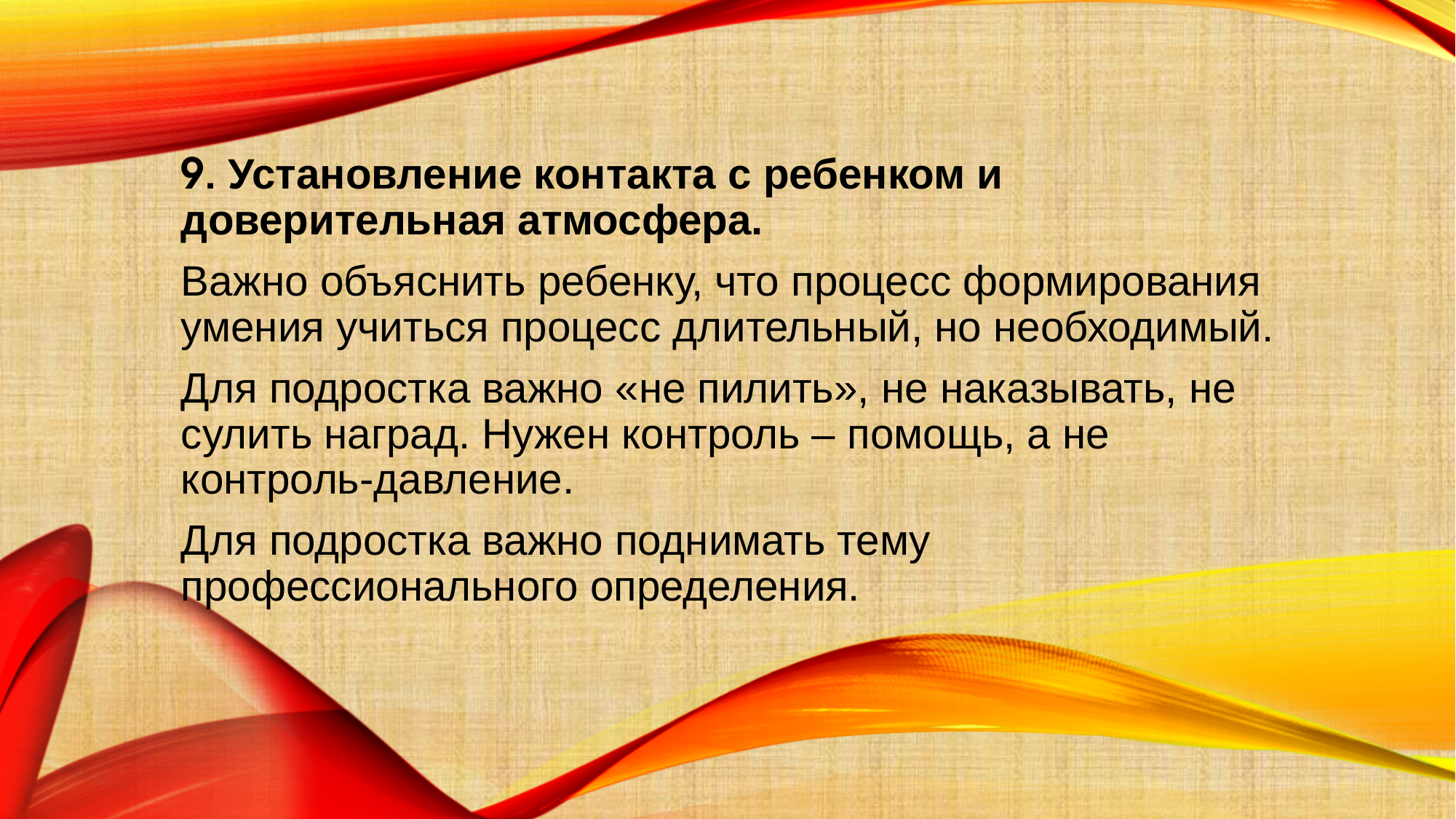

#
9. Установление контакта с ребенком и доверительная атмосфера.
Важно объяснить ребенку, что процесс формирования умения учиться процесс длительный, но необходимый.
Для подростка важно «не пилить», не наказывать, не сулить наград. Нужен контроль – помощь, а не контроль-давление.
Для подростка важно поднимать тему профессионального определения.